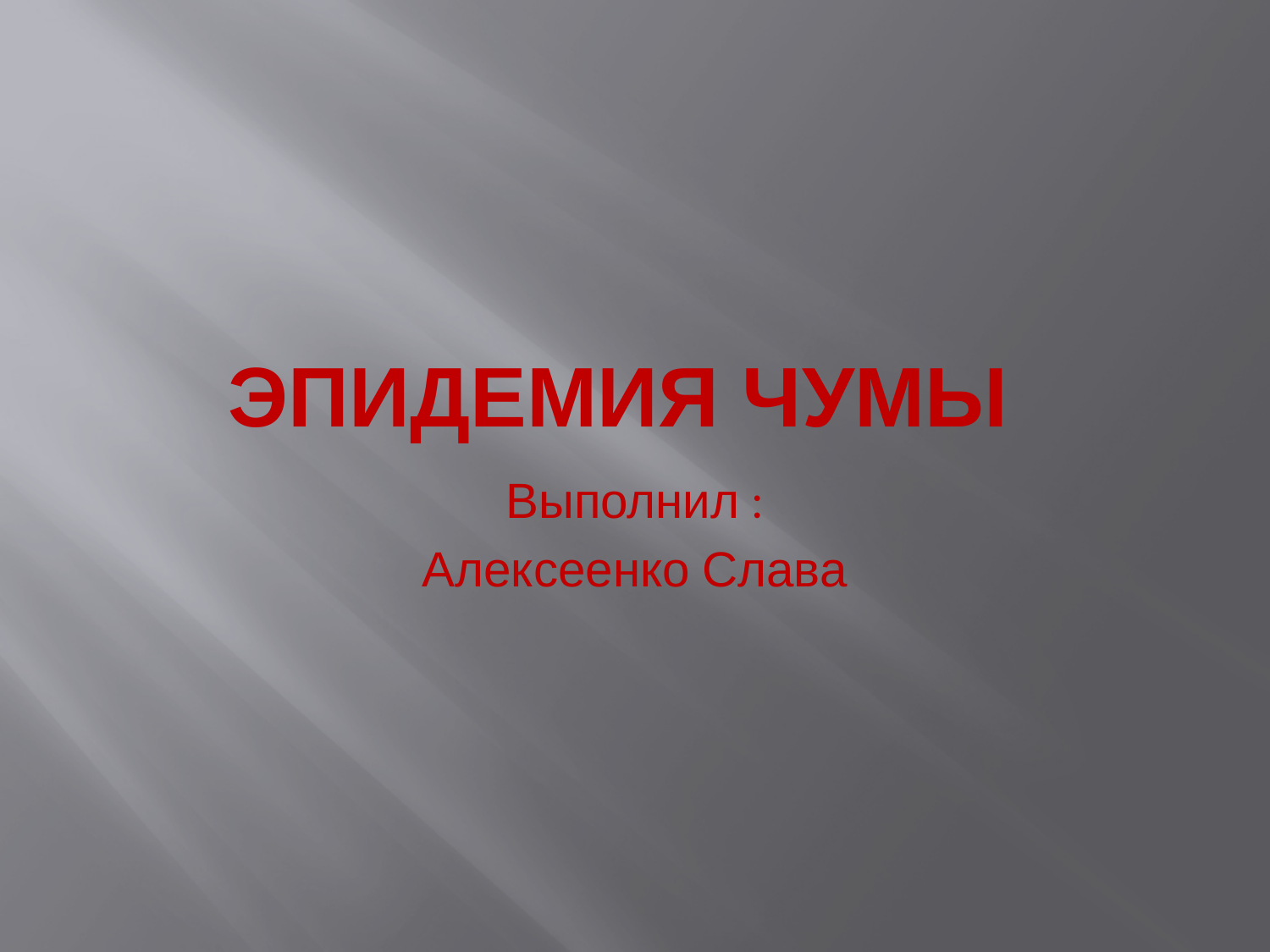

# Эпидемия чумы
Выполнил :
Алексеенко Слава